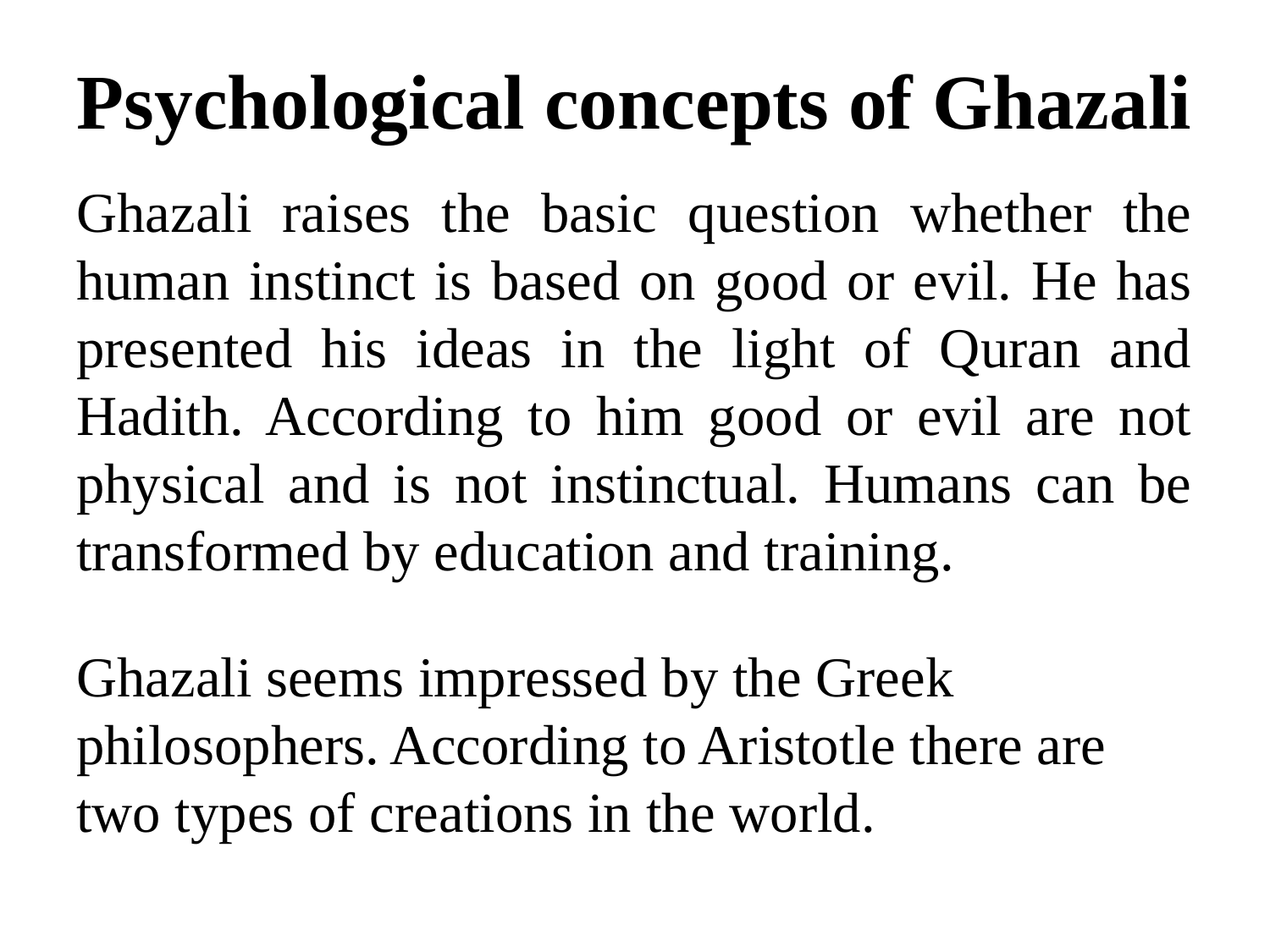

# Psychological concepts of Ghazali
Ghazali raises the basic question whether the human instinct is based on good or evil. He has presented his ideas in the light of Quran and Hadith. According to him good or evil are not physical and is not instinctual. Humans can be transformed by education and training.

Ghazali seems impressed by the Greek philosophers. According to Aristotle there are two types of creations in the world.